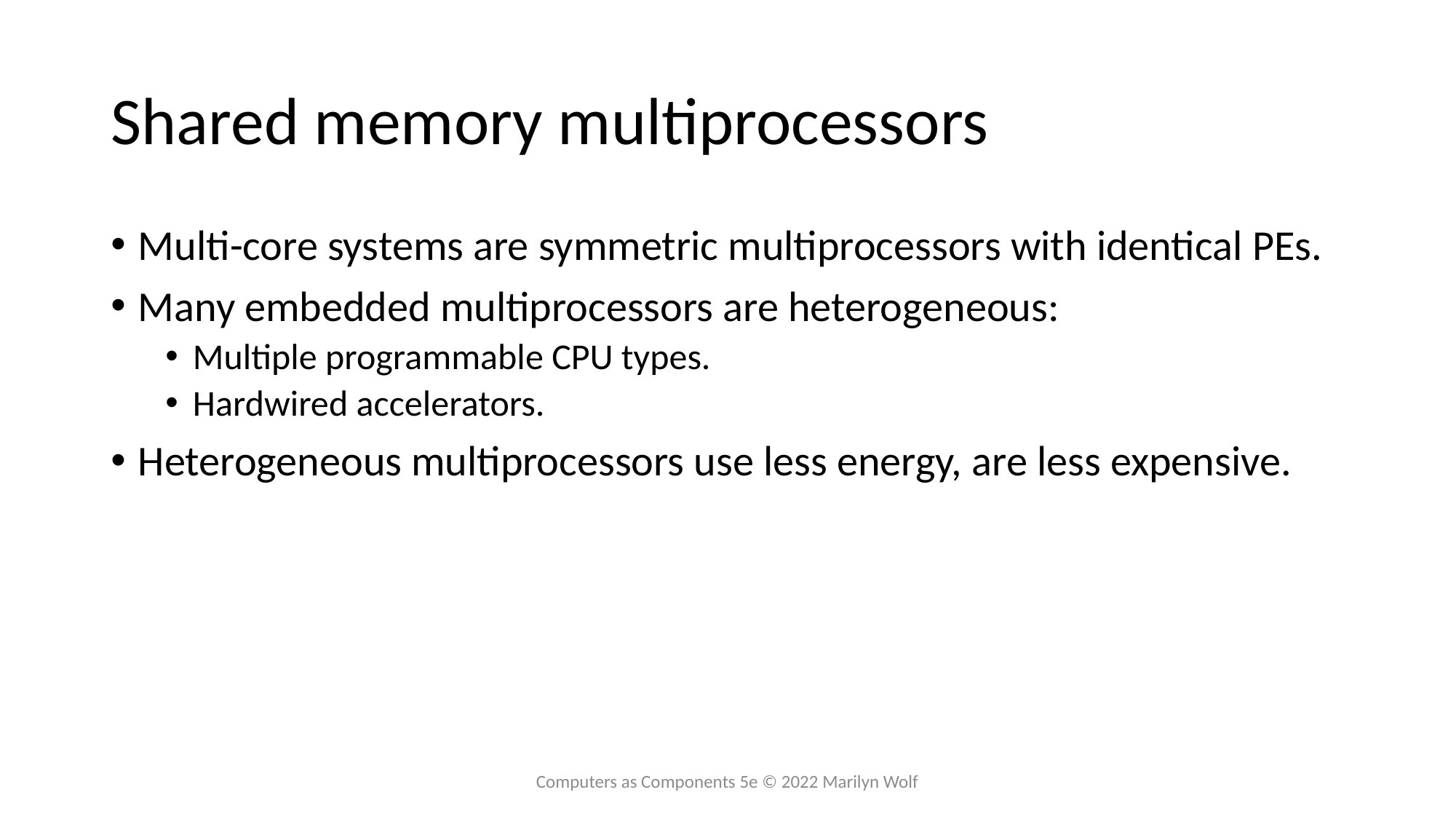

# Shared memory multiprocessors
Multi-core systems are symmetric multiprocessors with identical PEs.
Many embedded multiprocessors are heterogeneous:
Multiple programmable CPU types.
Hardwired accelerators.
Heterogeneous multiprocessors use less energy, are less expensive.
Computers as Components 5e © 2022 Marilyn Wolf